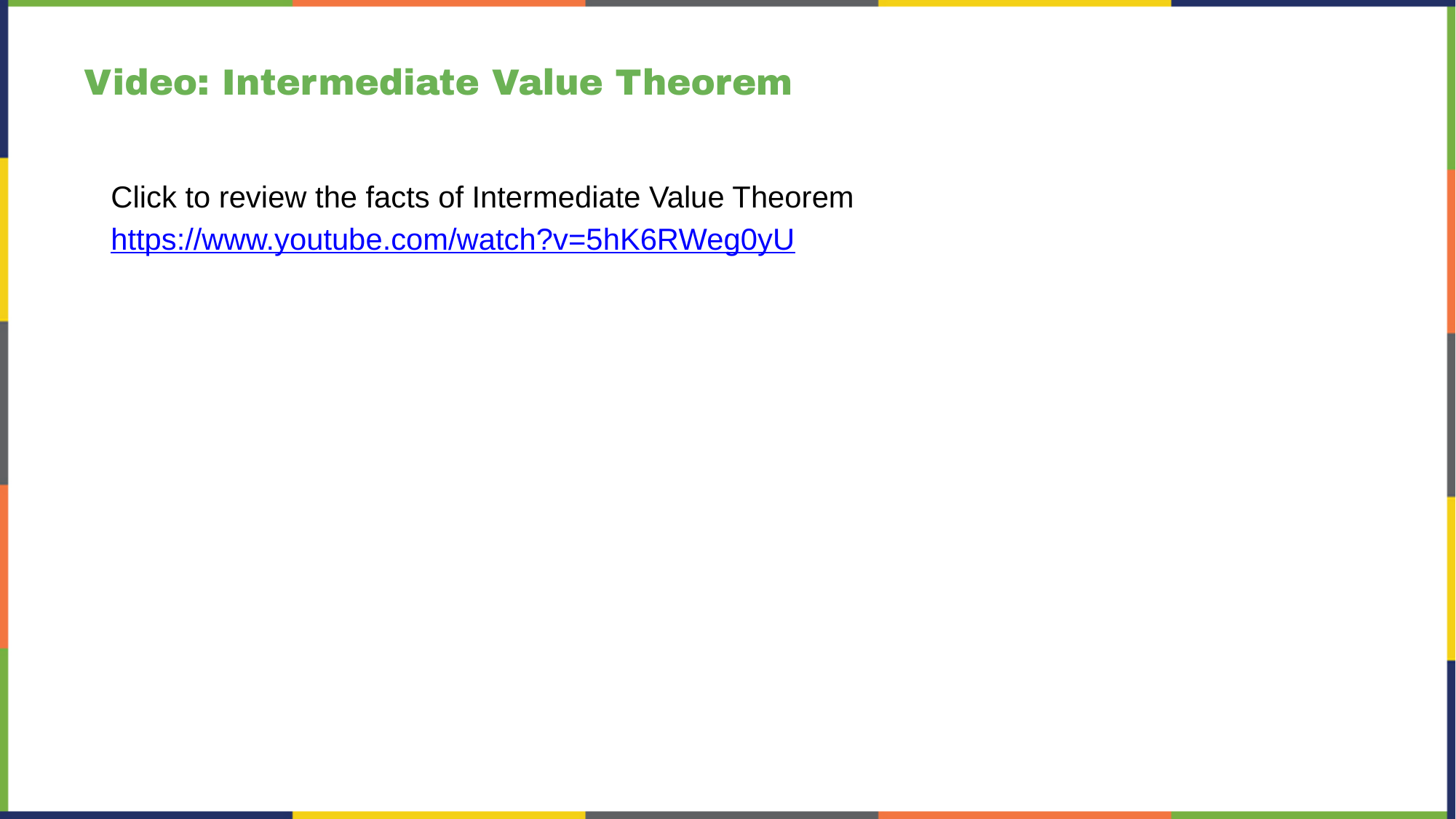

# Video: Intermediate Value Theorem

Click to review the facts of Intermediate Value Theorem
https://www.youtube.com/watch?v=5hK6RWeg0yU